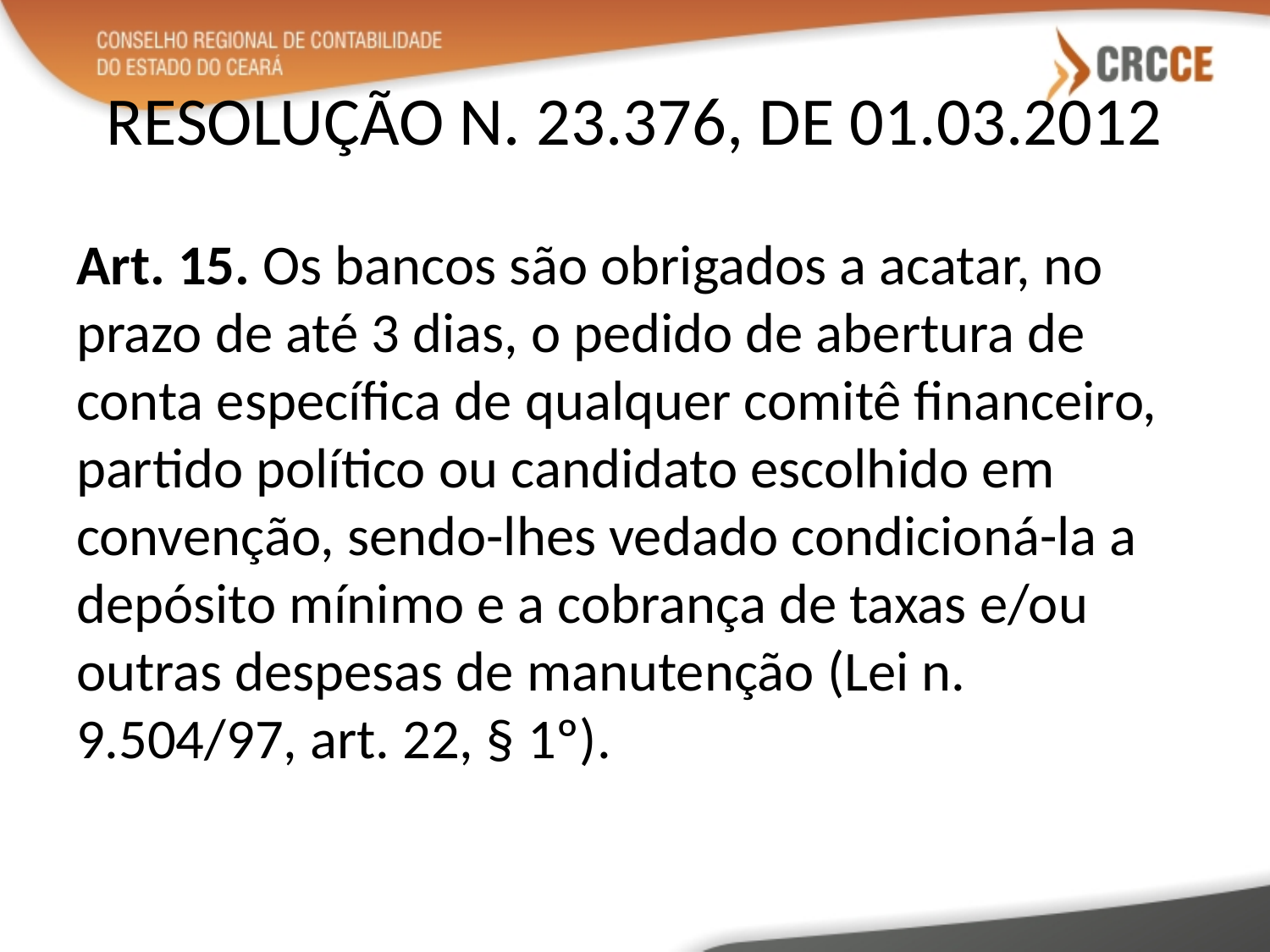

# RESOLUÇÃO N. 23.376, DE 01.03.2012
Art. 15. Os bancos são obrigados a acatar, no prazo de até 3 dias, o pedido de abertura de conta específica de qualquer comitê financeiro, partido político ou candidato escolhido em convenção, sendo-lhes vedado condicioná-la a depósito mínimo e a cobrança de taxas e/ou outras despesas de manutenção (Lei n. 9.504/97, art. 22, § 1º).